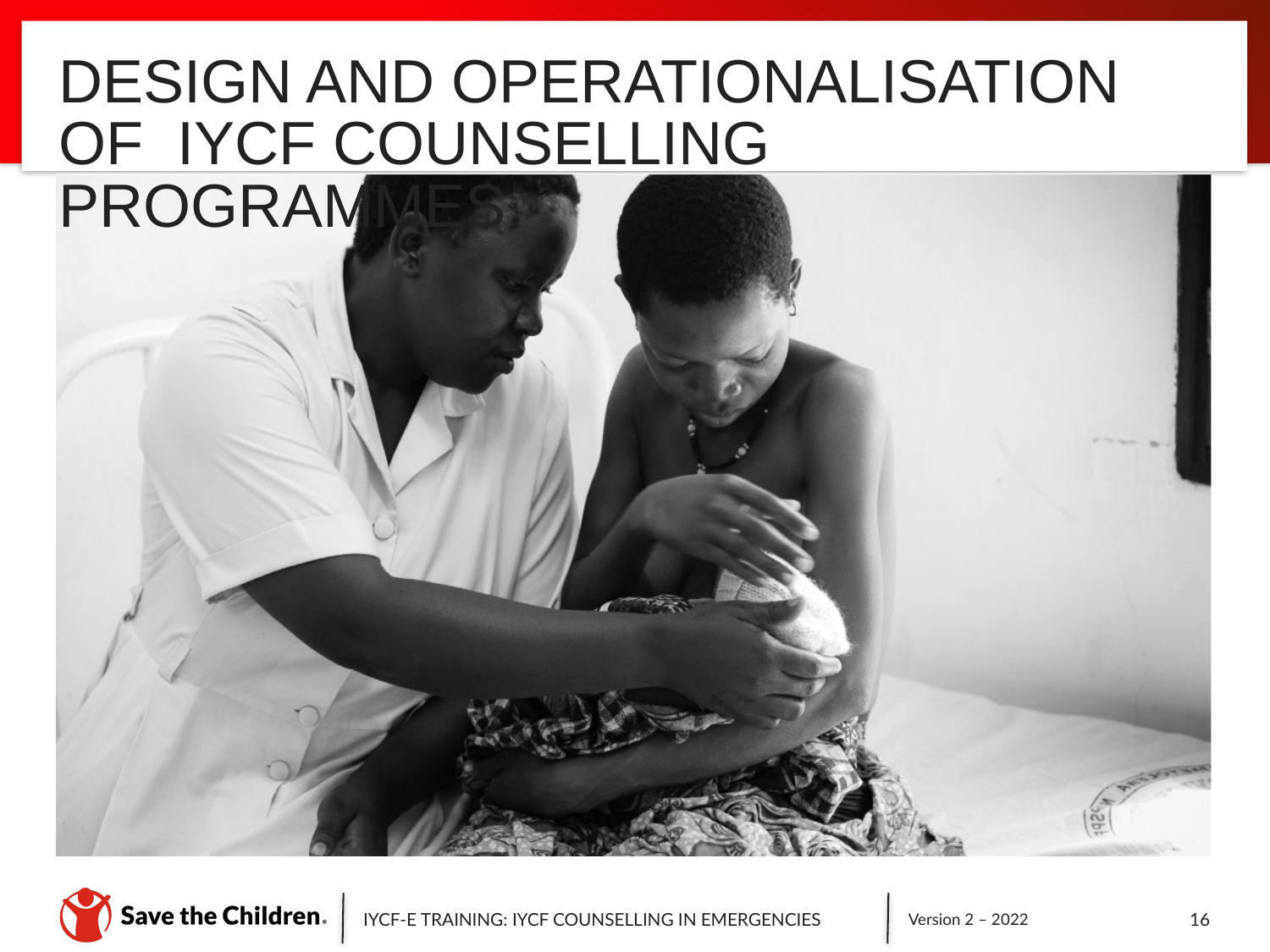

# DESIGN AND OPERATIONALISATION OF  IYCF COUNSELLING PROGRAMMES
IYCF-E TRAINING: IYCF COUNSELLING IN EMERGENCIES
Version 2 – 2022
16